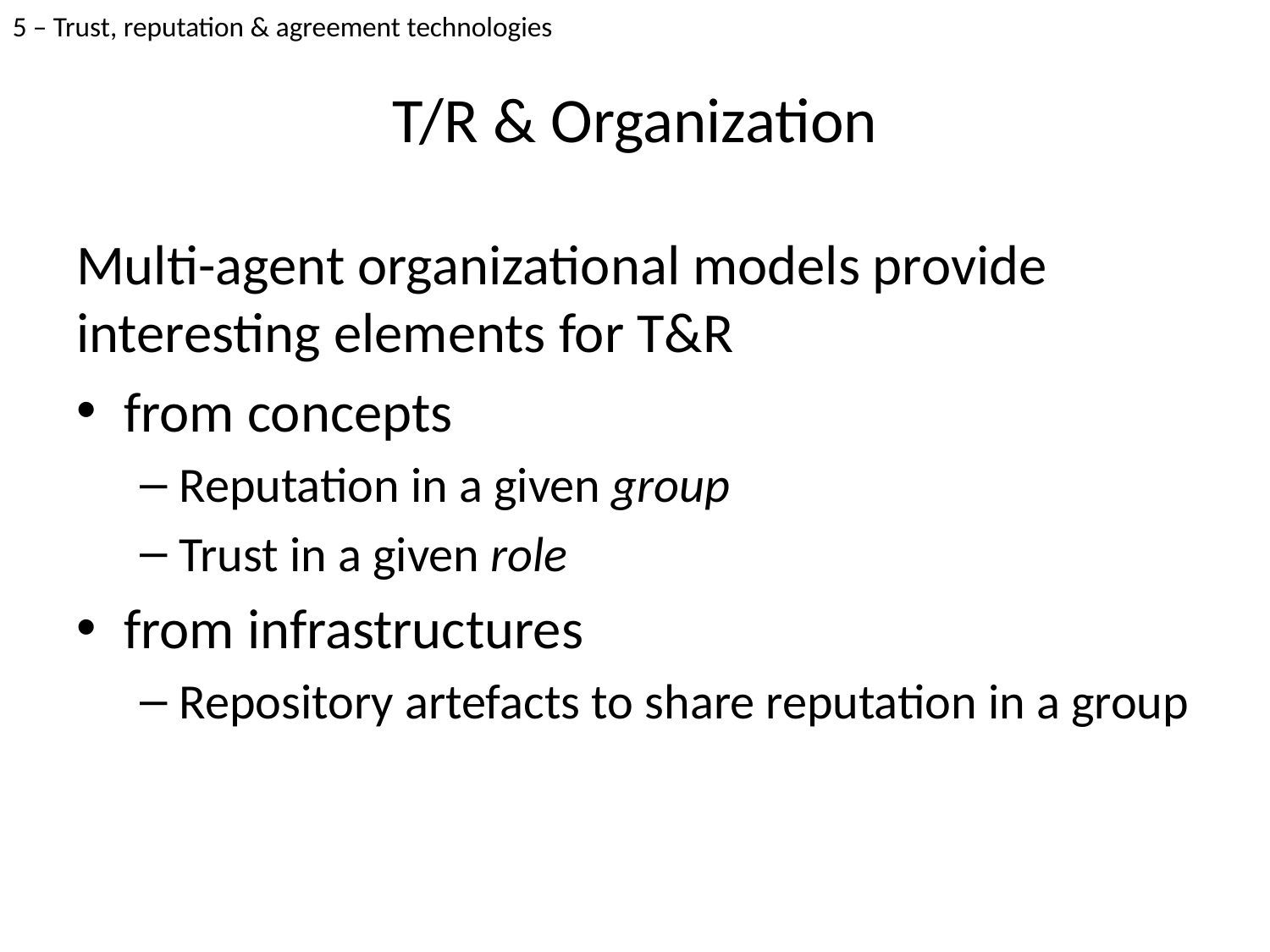

5 – Trust, reputation & agreement technologies
# T/R & Organization
Multi-agent organizational models provide interesting elements for T&R
from concepts
Reputation in a given group
Trust in a given role
from infrastructures
Repository artefacts to share reputation in a group